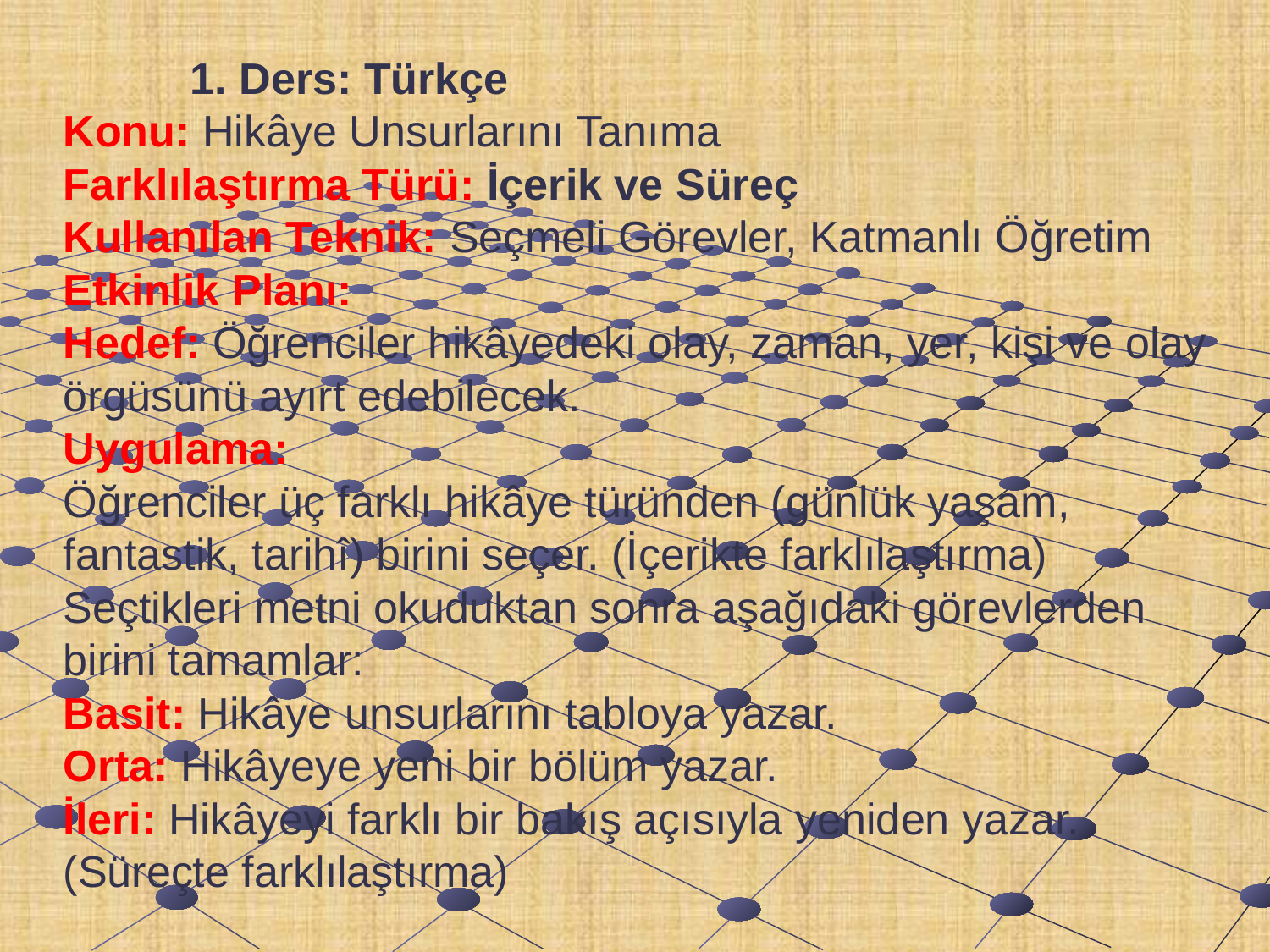

# 1. Ders: Türkçe Konu: Hikâye Unsurlarını Tanıma Farklılaştırma Türü: İçerik ve Süreç Kullanılan Teknik: Seçmeli Görevler, Katmanlı Öğretim Etkinlik Planı: Hedef: Öğrenciler hikâyedeki olay, zaman, yer, kişi ve olay örgüsünü ayırt edebilecek. Uygulama: Öğrenciler üç farklı hikâye türünden (günlük yaşam, fantastik, tarihî) birini seçer. (İçerikte farklılaştırma) Seçtikleri metni okuduktan sonra aşağıdaki görevlerden birini tamamlar: Basit: Hikâye unsurlarını tabloya yazar. Orta: Hikâyeye yeni bir bölüm yazar. İleri: Hikâyeyi farklı bir bakış açısıyla yeniden yazar. (Süreçte farklılaştırma)